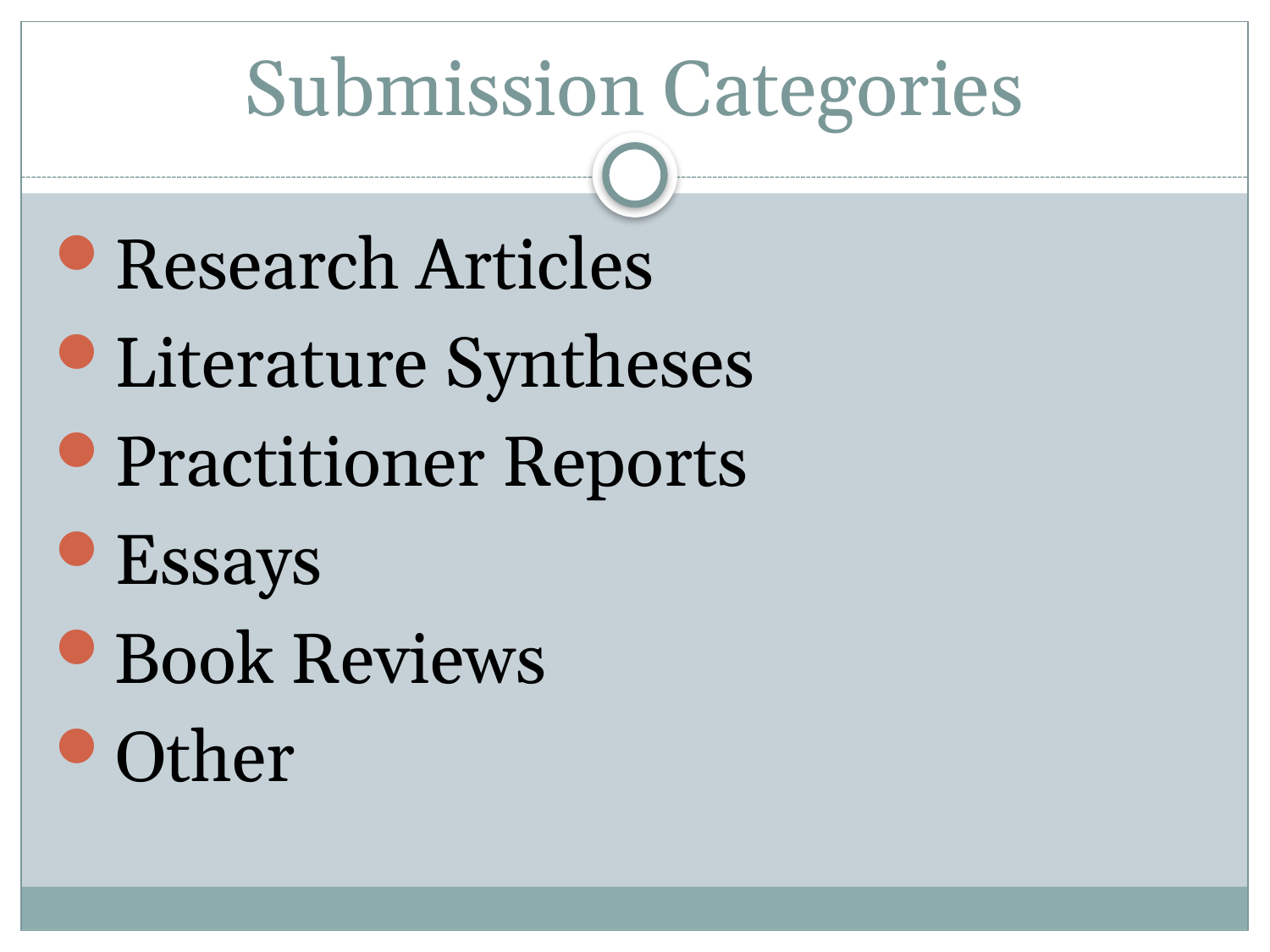

# Submission Categories
Research Articles
Literature Syntheses
Practitioner Reports
Essays
Book Reviews
Other